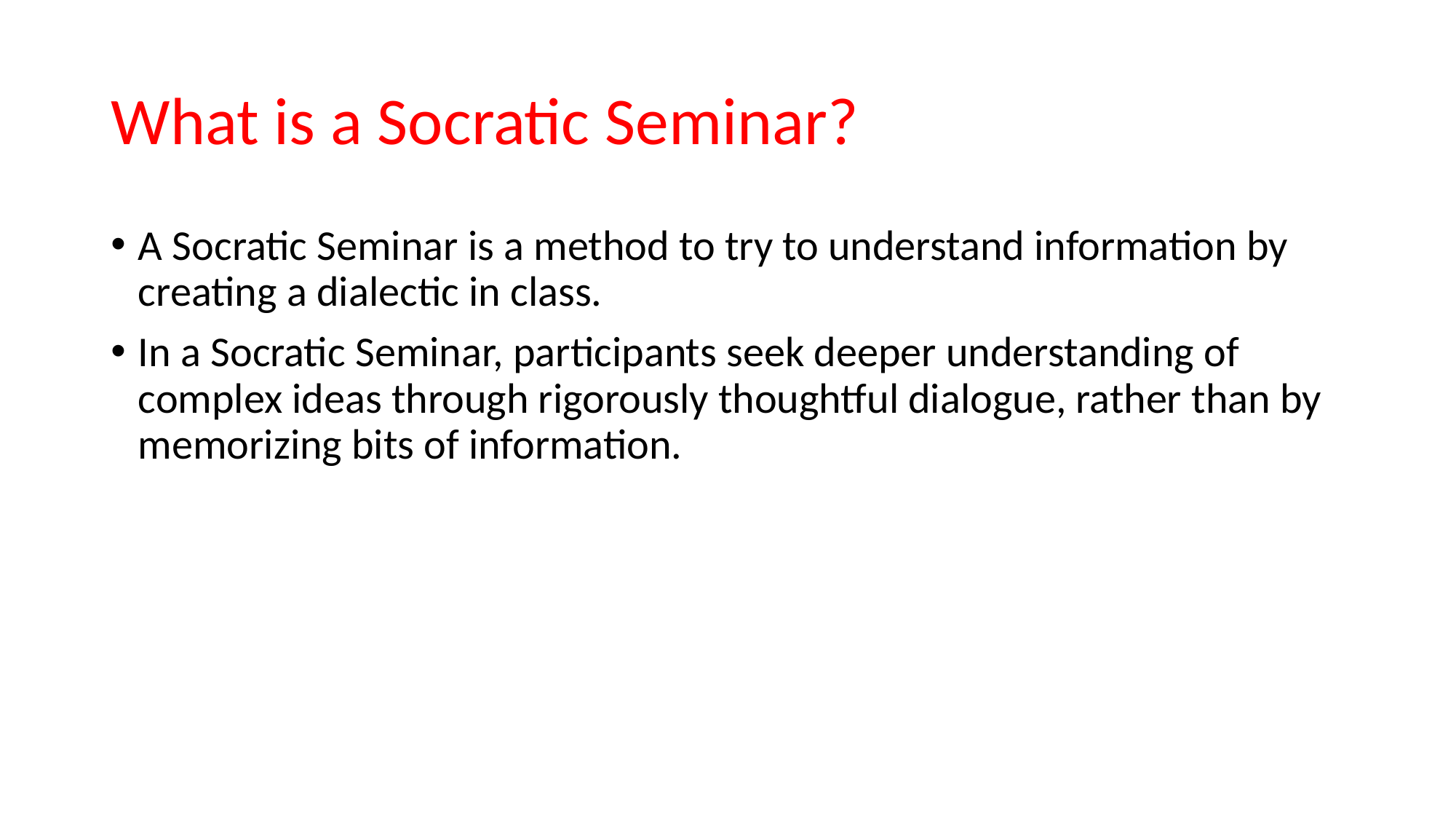

# What is a Socratic Seminar?
A Socratic Seminar is a method to try to understand information by creating a dialectic in class.
In a Socratic Seminar, participants seek deeper understanding of complex ideas through rigorously thoughtful dialogue, rather than by memorizing bits of information.